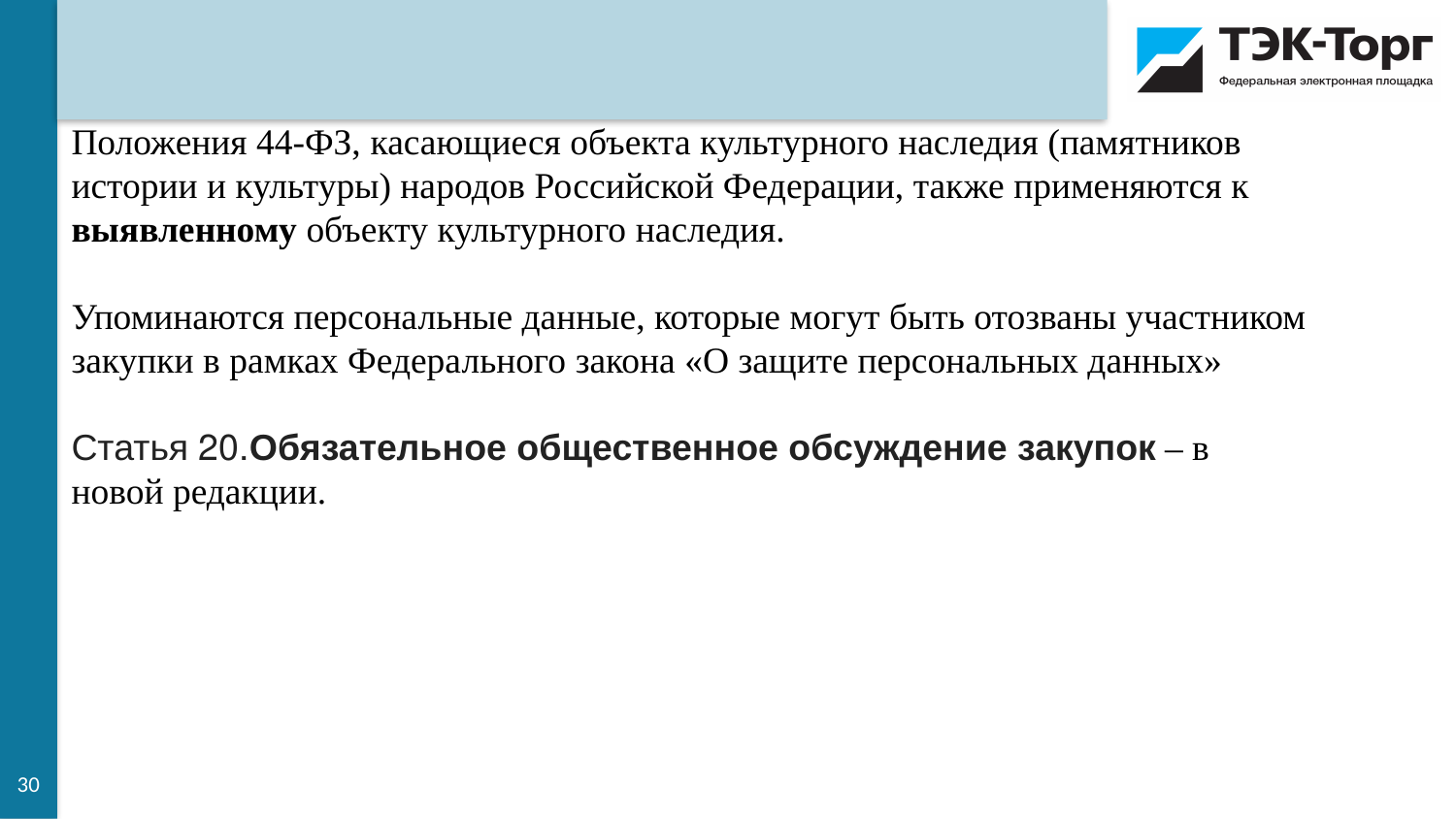

Положения 44-ФЗ, касающиеся объекта культурного наследия (памятников истории и культуры) народов Российской Федерации, также применяются к выявленному объекту культурного наследия.

Упоминаются персональные данные, которые могут быть отозваны участником закупки в рамках Федерального закона «О защите персональных данных»

Статья 20.Обязательное общественное обсуждение закупок – в новой редакции.

30